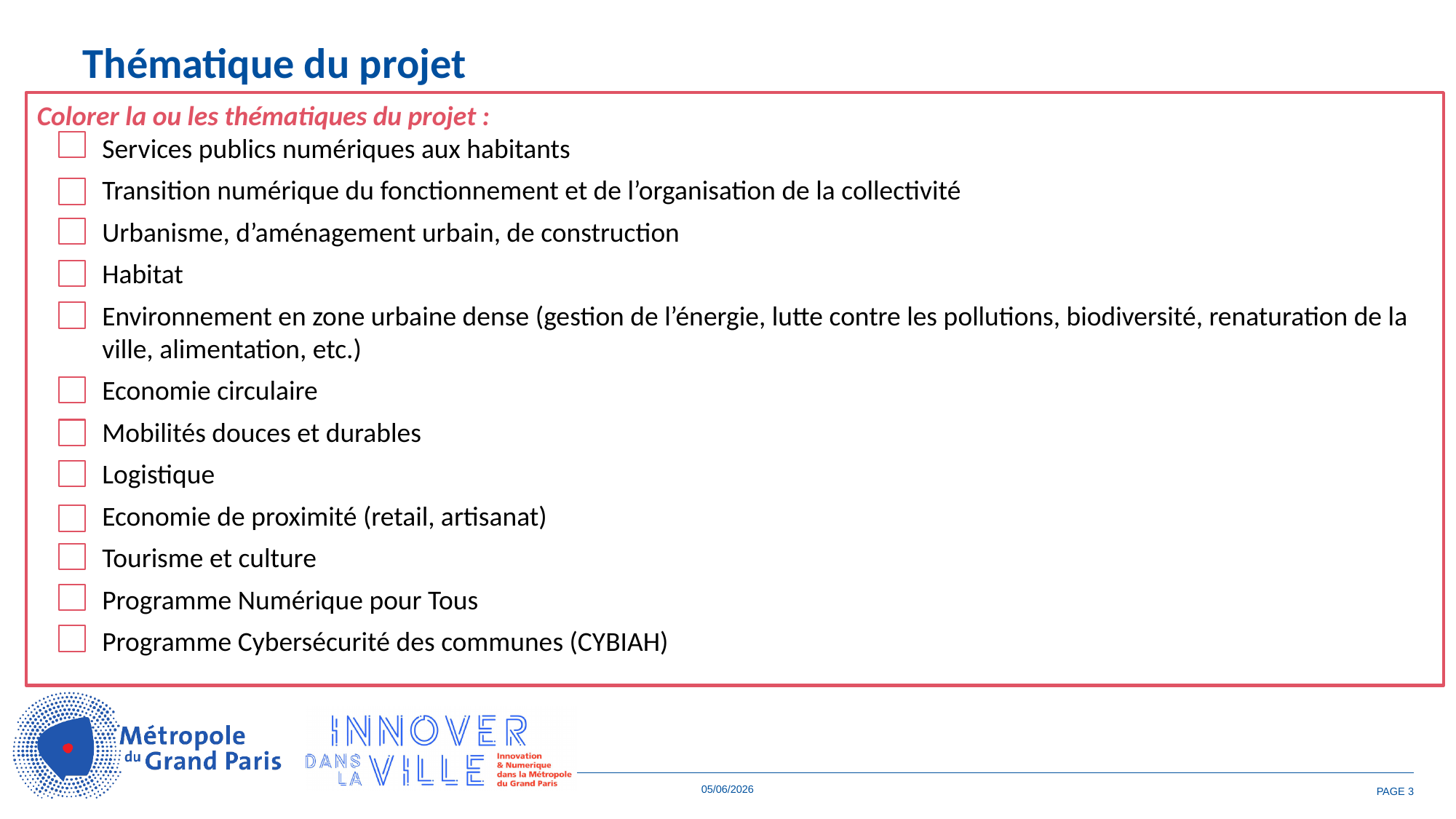

Thématique du projet
Colorer la ou les thématiques du projet :
Services publics numériques aux habitants
Transition numérique du fonctionnement et de l’organisation de la collectivité
Urbanisme, d’aménagement urbain, de construction
Habitat
Environnement en zone urbaine dense (gestion de l’énergie, lutte contre les pollutions, biodiversité, renaturation de la ville, alimentation, etc.)
Economie circulaire
Mobilités douces et durables
Logistique
Economie de proximité (retail, artisanat)
Tourisme et culture
Programme Numérique pour Tous
Programme Cybersécurité des communes (CYBIAH)

05/06/2026
PAGE 3